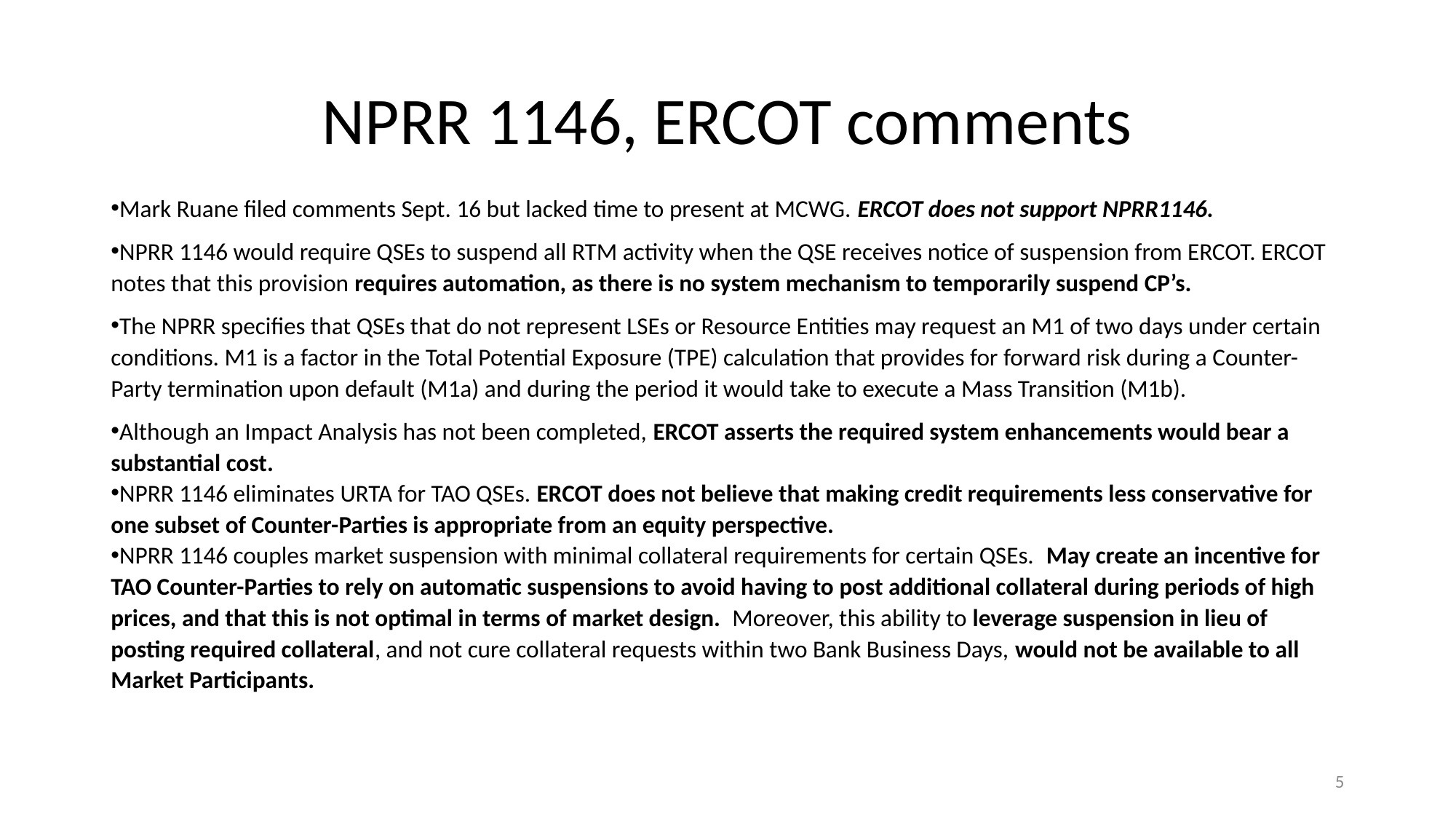

# NPRR 1146, ERCOT comments
Mark Ruane filed comments Sept. 16 but lacked time to present at MCWG. ERCOT does not support NPRR1146.
NPRR 1146 would require QSEs to suspend all RTM activity when the QSE receives notice of suspension from ERCOT. ERCOT notes that this provision requires automation, as there is no system mechanism to temporarily suspend CP’s.
The NPRR specifies that QSEs that do not represent LSEs or Resource Entities may request an M1 of two days under certain conditions. M1 is a factor in the Total Potential Exposure (TPE) calculation that provides for forward risk during a Counter-Party termination upon default (M1a) and during the period it would take to execute a Mass Transition (M1b).
Although an Impact Analysis has not been completed, ERCOT asserts the required system enhancements would bear a substantial cost.
NPRR 1146 eliminates URTA for TAO QSEs. ERCOT does not believe that making credit requirements less conservative for one subset of Counter-Parties is appropriate from an equity perspective.
NPRR 1146 couples market suspension with minimal collateral requirements for certain QSEs.  May create an incentive for TAO Counter-Parties to rely on automatic suspensions to avoid having to post additional collateral during periods of high prices, and that this is not optimal in terms of market design.  Moreover, this ability to leverage suspension in lieu of posting required collateral, and not cure collateral requests within two Bank Business Days, would not be available to all Market Participants.
5